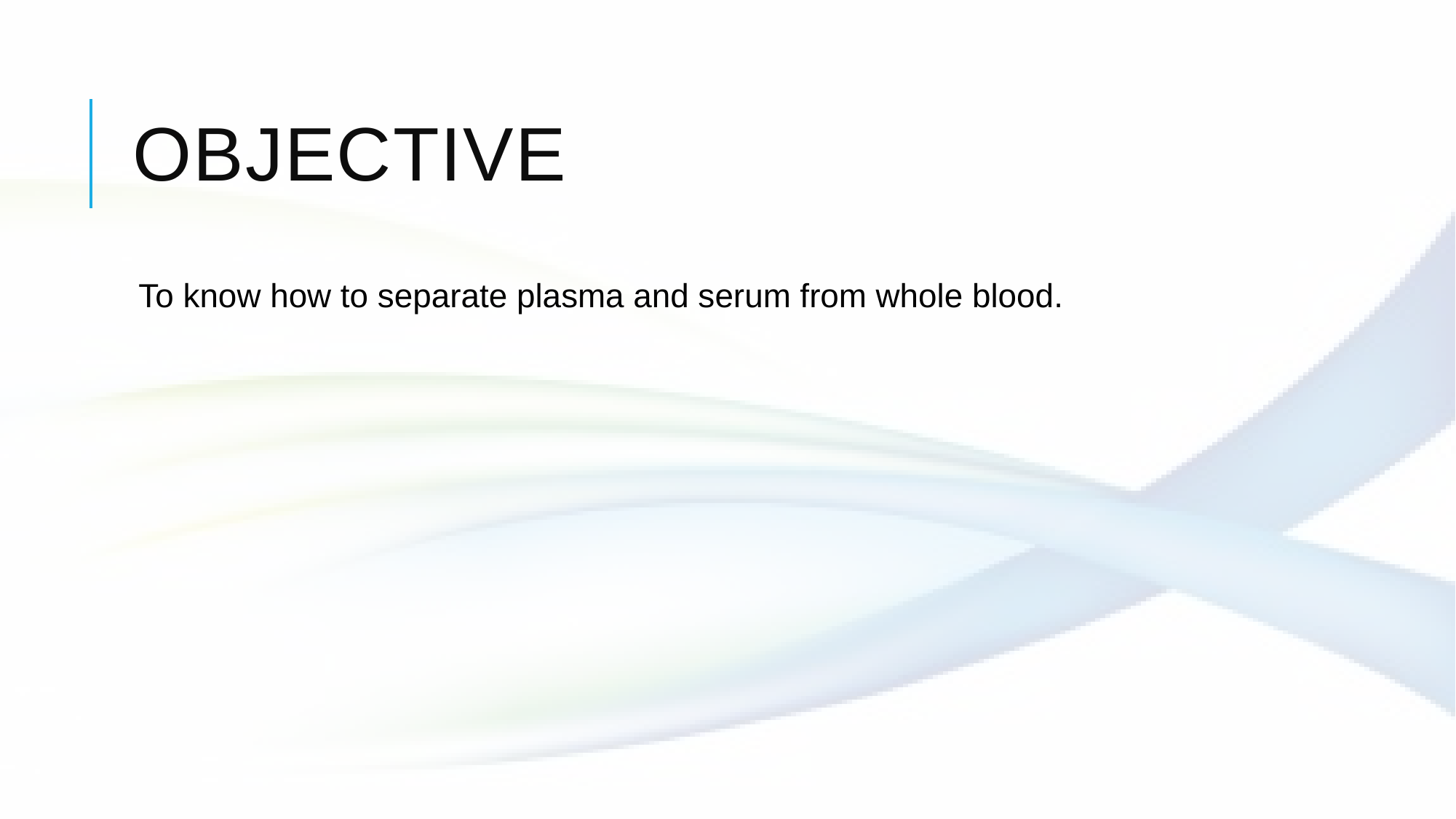

# Objective
To know how to separate plasma and serum from whole blood.